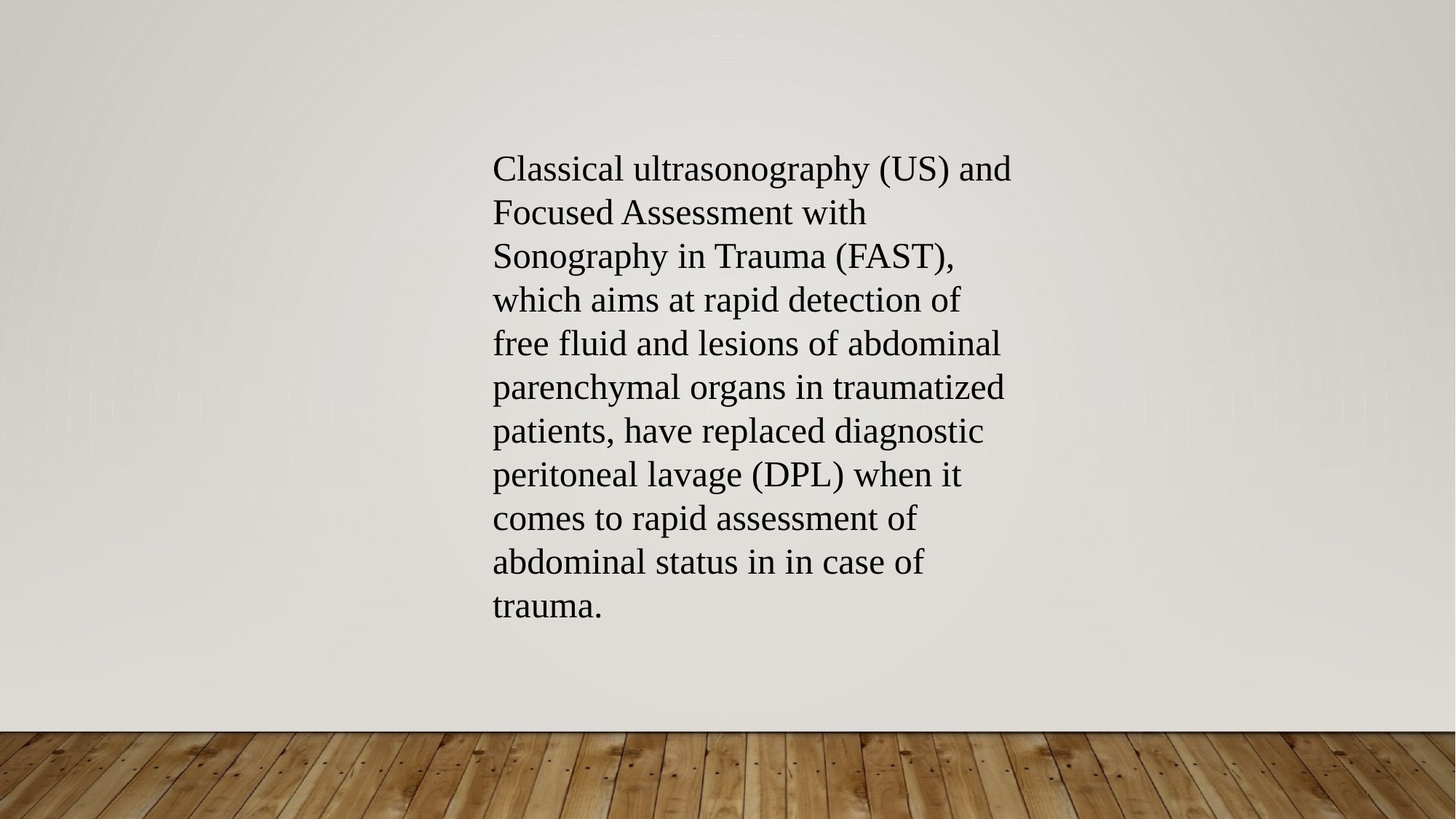

Classical ultrasonography (US) and Focused Assessment with Sonography in Trauma (FAST), which aims at rapid detection of free fluid and lesions of abdominal parenchymal organs in traumatized patients, have replaced diagnostic peritoneal lavage (DPL) when it comes to rapid assessment of abdominal status in in case of trauma.